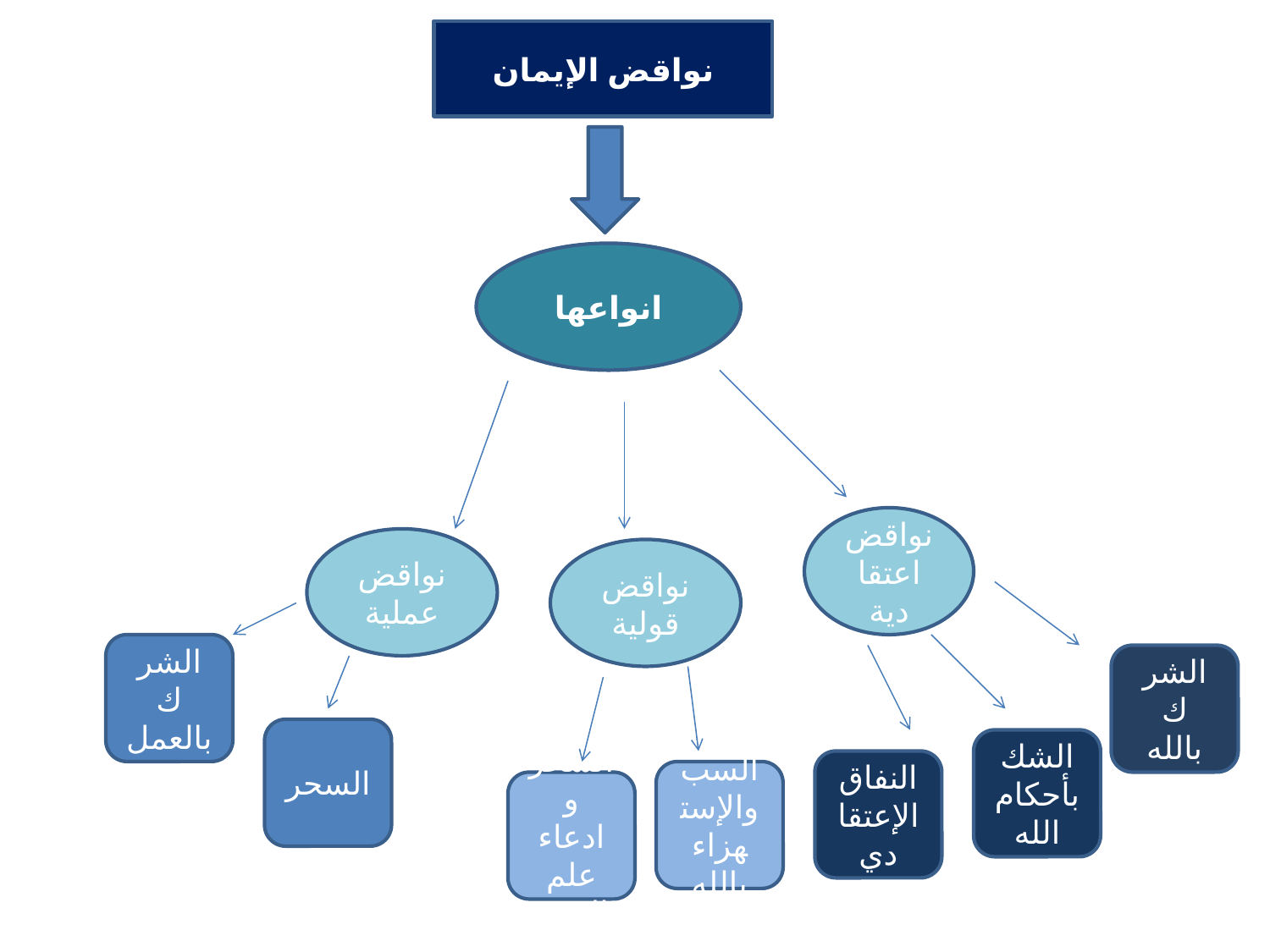

نواقض الإيمان

انواعها
نواقض اعتقا دية
نواقض عملية
نواقض قولية
الشرك بالعمل
الشرك بالله
السحر
الشك بأحكام الله
النفاق الإعتقادي
السب والإستهزاء بالله
السحر و ادعاء علم الغيب